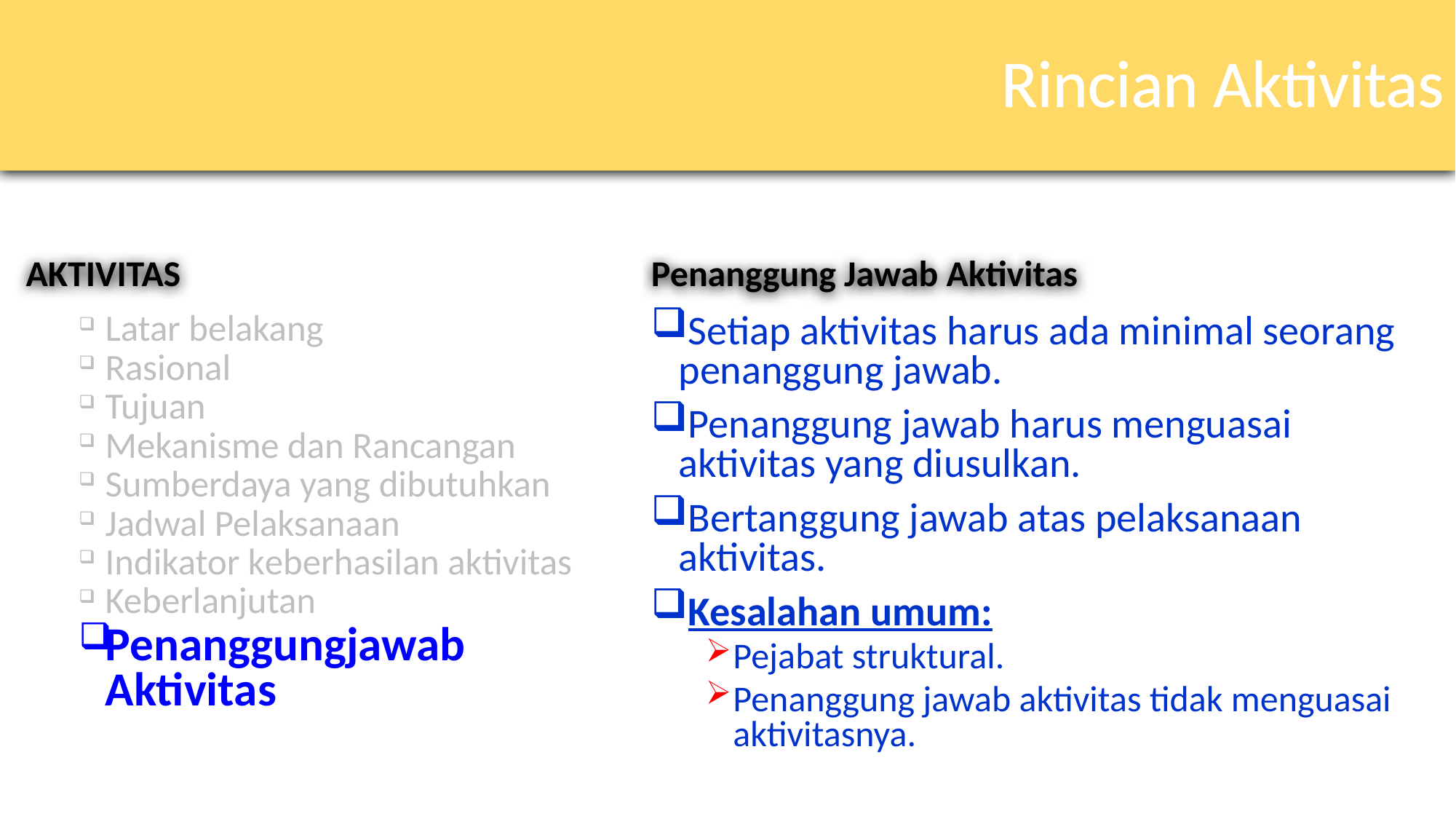

# Rincian Aktivitas
AKTIVITAS
Penanggung Jawab Aktivitas
Latar belakang
Rasional
Tujuan
Mekanisme dan Rancangan
Sumberdaya yang dibutuhkan
Jadwal Pelaksanaan
Indikator keberhasilan aktivitas
Keberlanjutan
Penanggungjawab Aktivitas
Setiap aktivitas harus ada minimal seorang penanggung jawab.
Penanggung jawab harus menguasai aktivitas yang diusulkan.
Bertanggung jawab atas pelaksanaan aktivitas.
Kesalahan umum:
Pejabat struktural.
Penanggung jawab aktivitas tidak menguasai aktivitasnya.